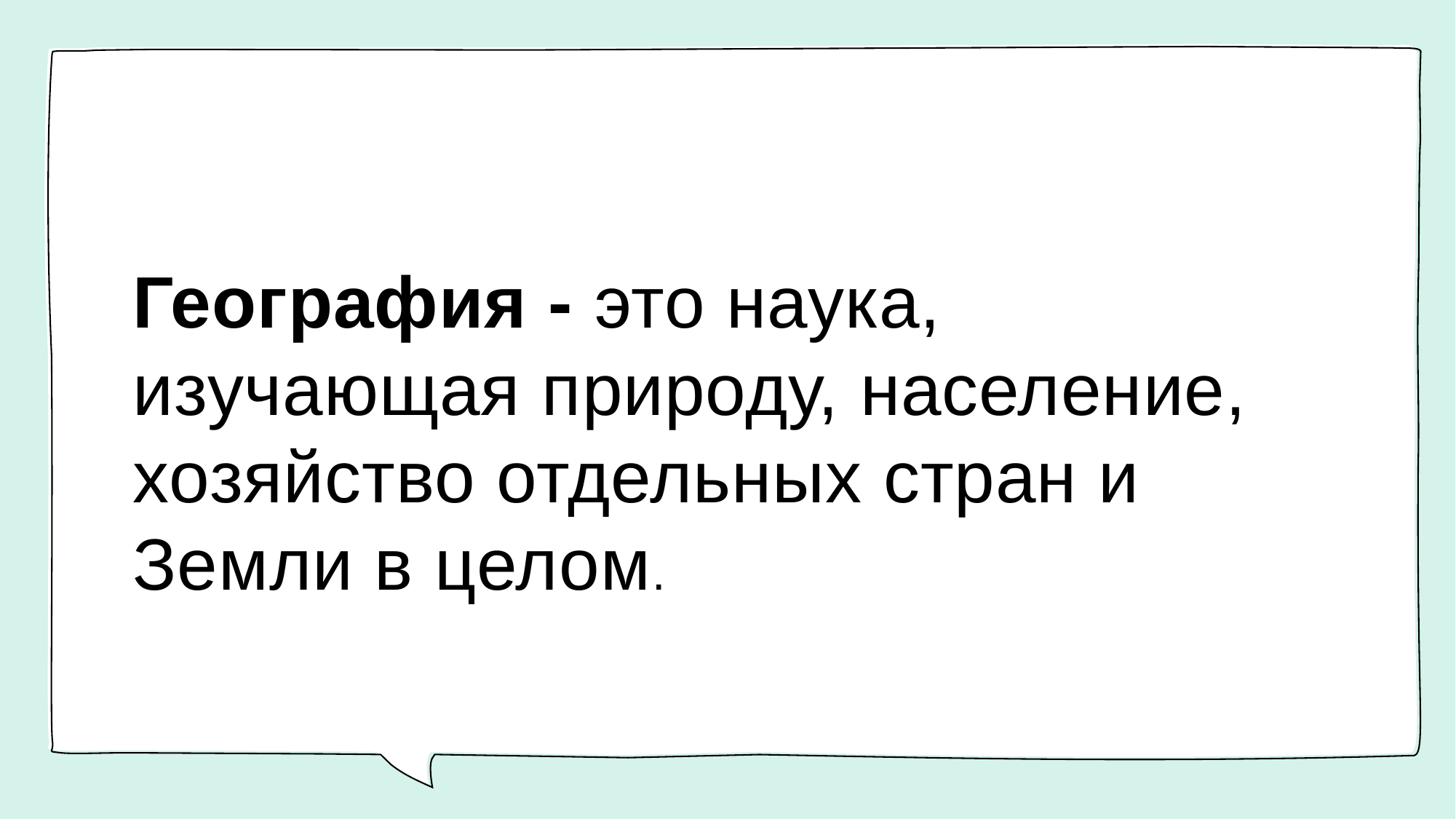

География - это наука, изучающая природу, население, хозяйство отдельных стран и Земли в целом.